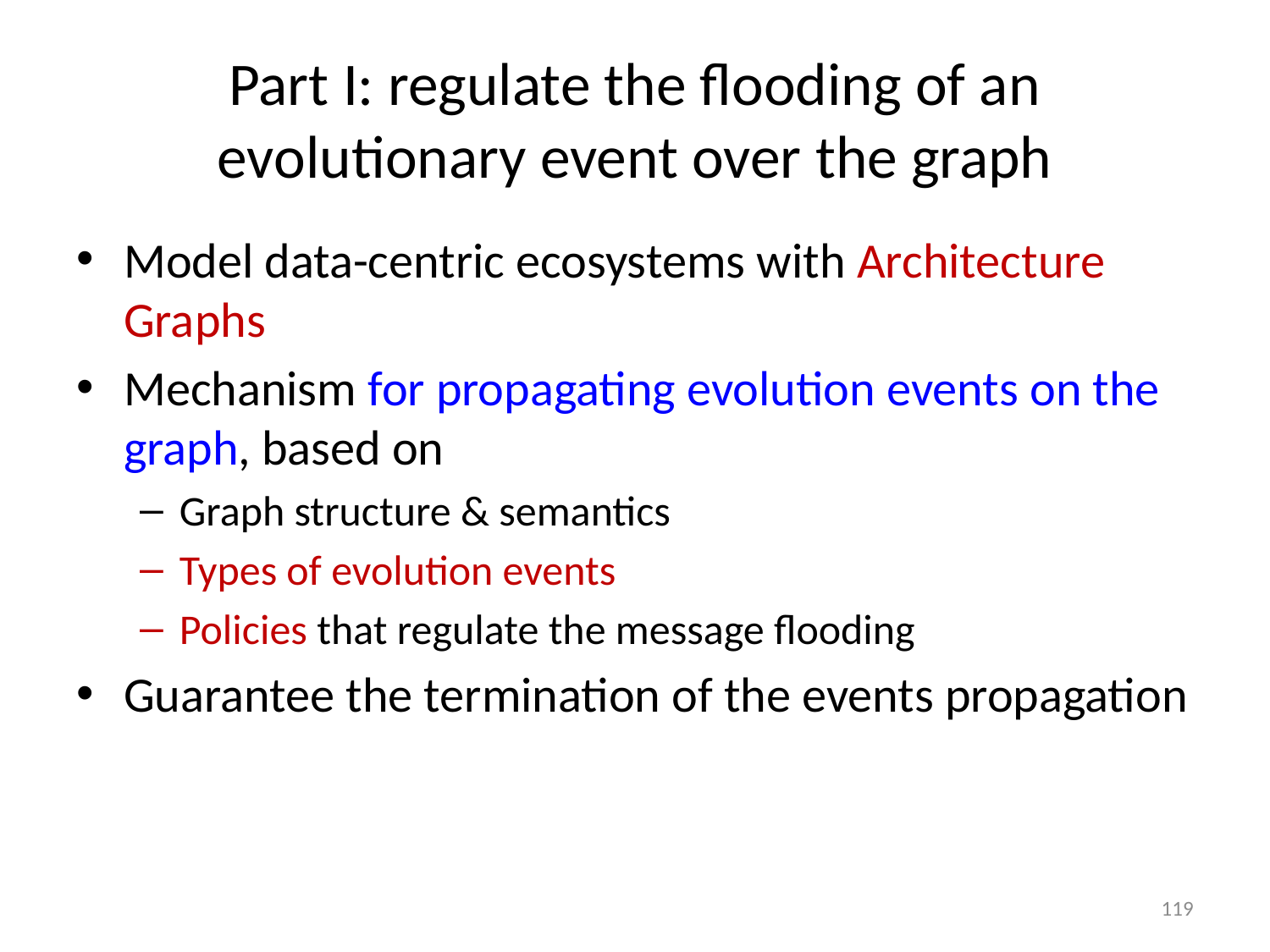

# Part I: regulate the flooding of an evolutionary event over the graph
Model data-centric ecosystems with Architecture Graphs
Mechanism for propagating evolution events on the graph, based on
Graph structure & semantics
Types of evolution events
Policies that regulate the message flooding
Guarantee the termination of the events propagation

119